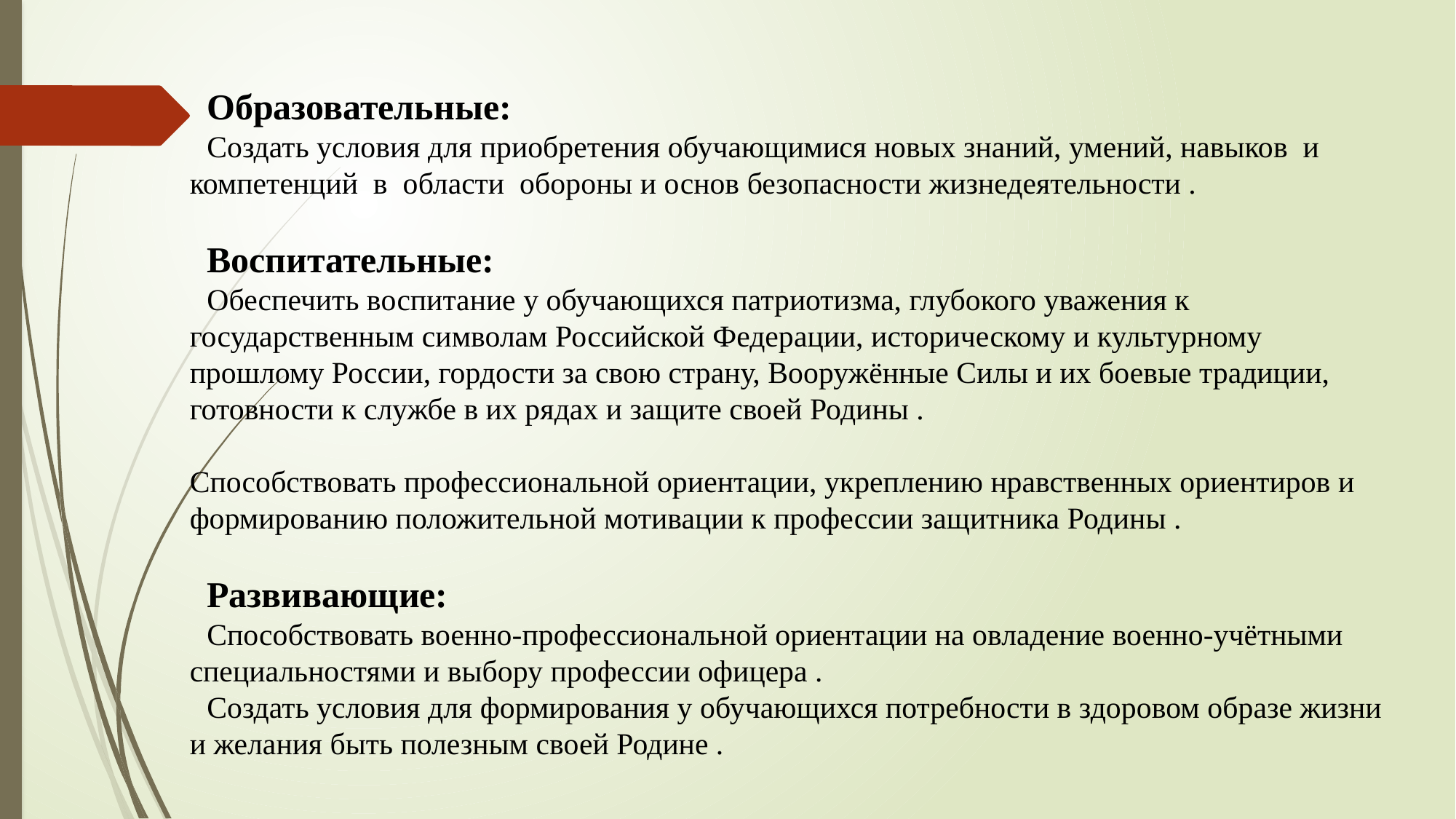

Образовательные:
Создать условия для приобретения обучающимися новых знаний, умений, навыков  и    компетенций  в  области  обороны и основ безопасности жизнедеятельности .

Воспитательные:
Обеспечить воспитание у обучающихся патриотизма, глубокого уважения к государственным символам Российской Федерации, историческому и культурному прошлому России, гордости за свою страну, Вооружённые Силы и их боевые традиции, готовности к службе в их рядах и защите своей Родины .
Способствовать профессиональной ориентации, укреплению нравственных ориентиров и формированию положительной мотивации к профессии защитника Родины .

Развивающие:
Способствовать военно-профессиональной ориентации на овладение военно-учётными специальностями и выбору профессии офицера .
Создать условия для формирования у обучающихся потребности в здоровом образе жизни и желания быть полезным своей Родине .